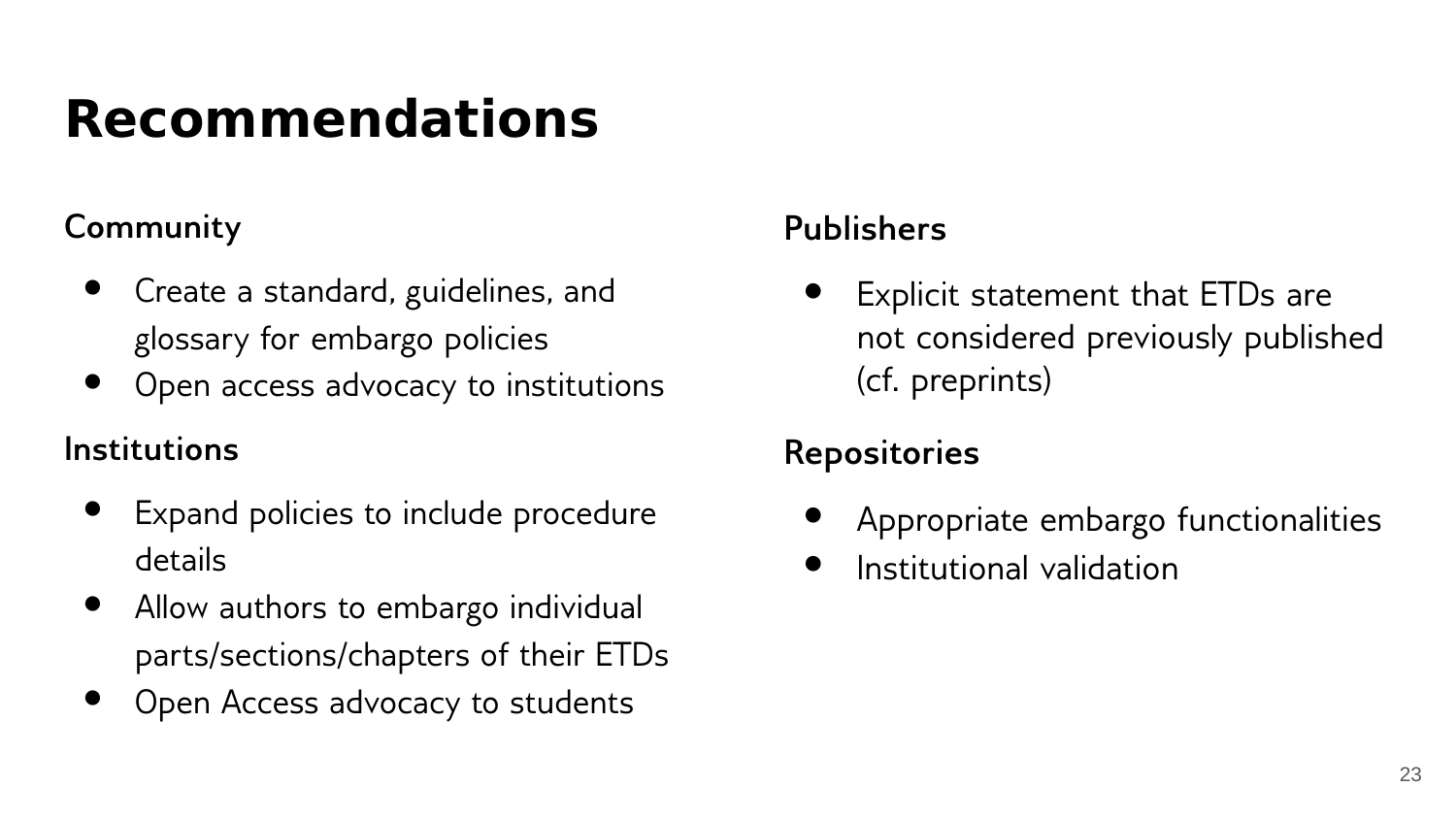

# Recommendations
Community
Create a standard, guidelines, and glossary for embargo policies
Open access advocacy to institutions
Institutions
Expand policies to include procedure details
Allow authors to embargo individual parts/sections/chapters of their ETDs
Open Access advocacy to students
Publishers
Explicit statement that ETDs are not considered previously published (cf. preprints)
Repositories
Appropriate embargo functionalities
Institutional validation

23